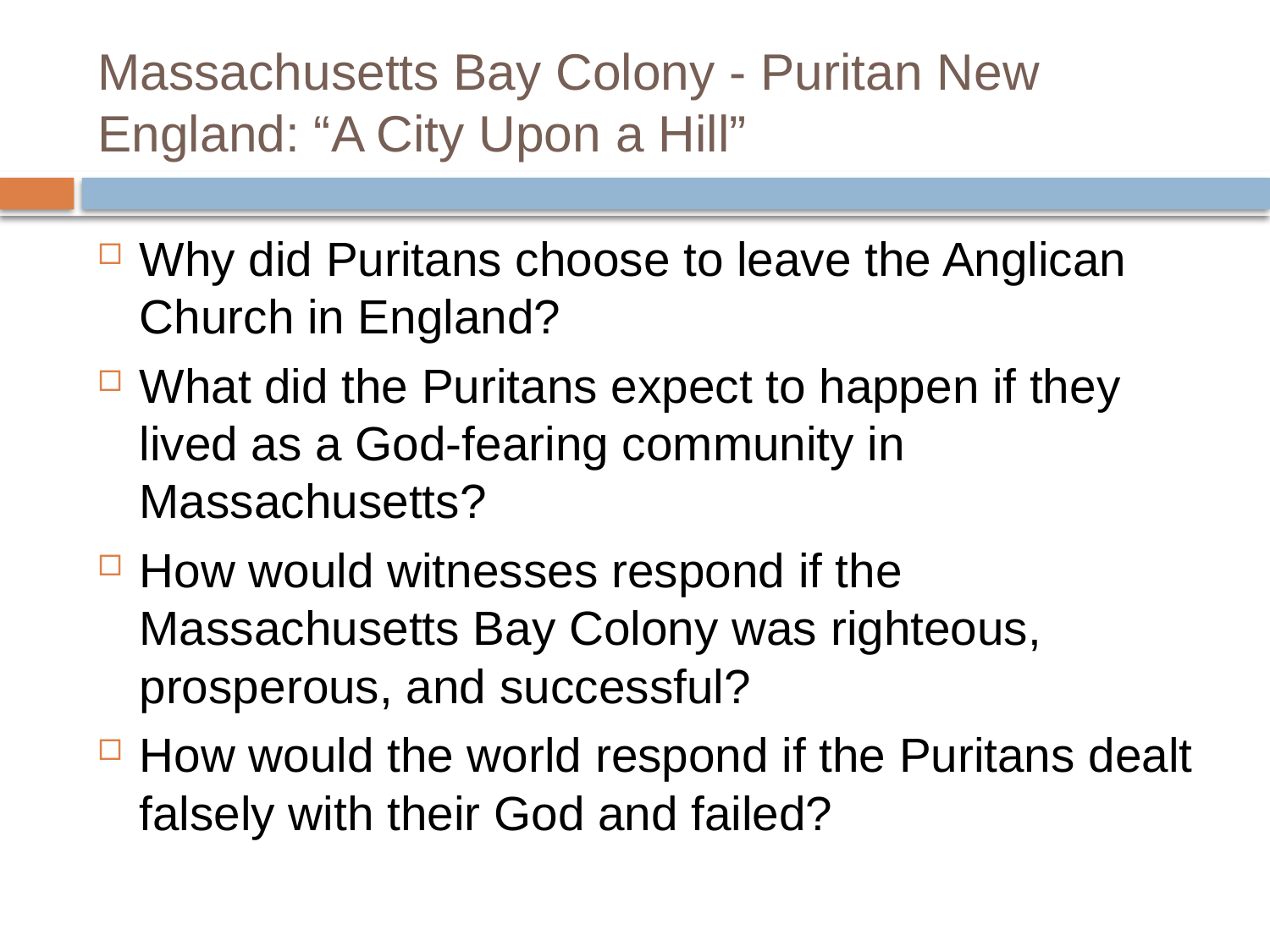

# Massachusetts Bay Colony - Puritan New England: “A City Upon a Hill”
Why did Puritans choose to leave the Anglican Church in England?
What did the Puritans expect to happen if they lived as a God-fearing community in Massachusetts?
How would witnesses respond if the Massachusetts Bay Colony was righteous, prosperous, and successful?
How would the world respond if the Puritans dealt falsely with their God and failed?